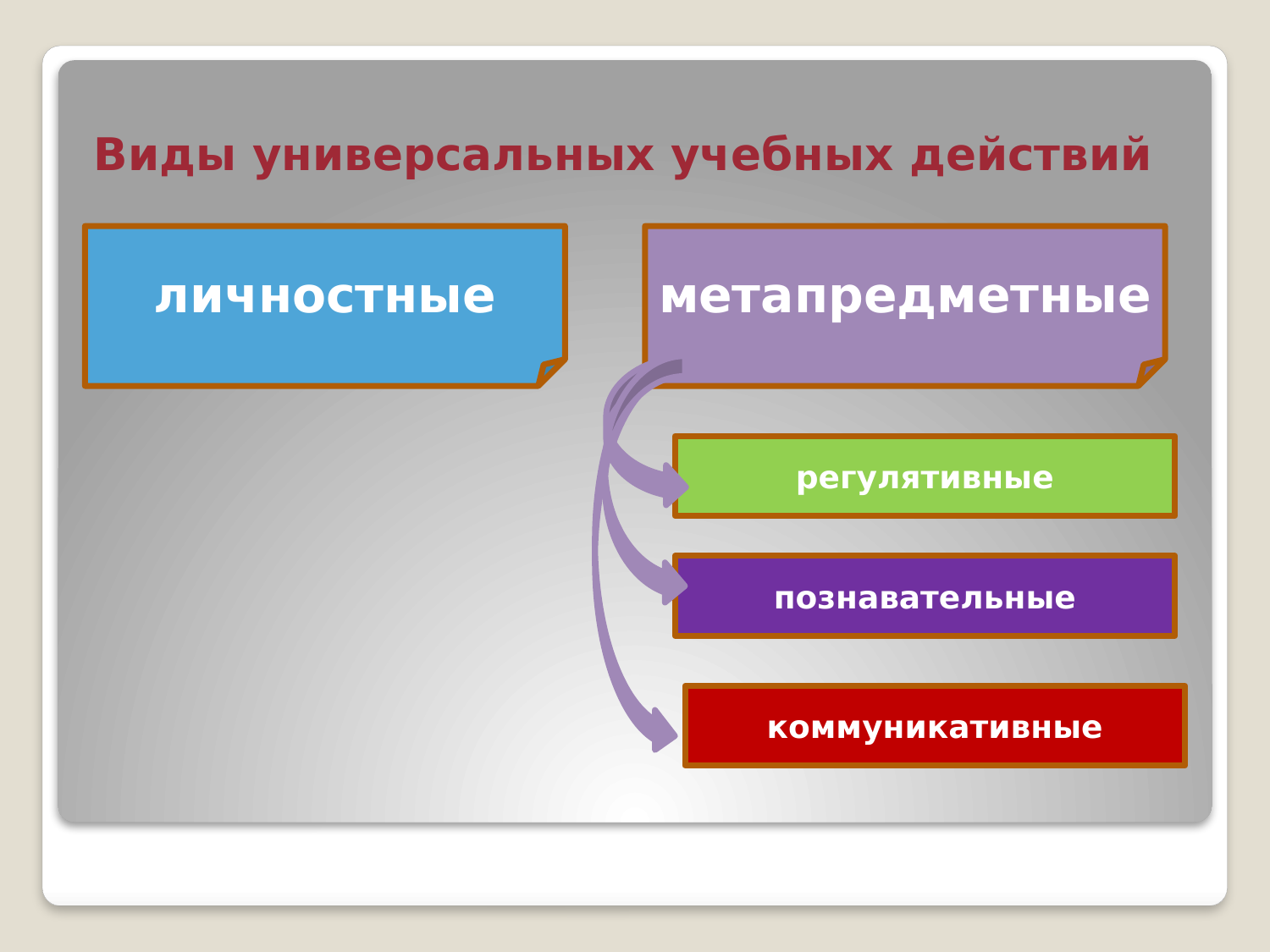

# Виды универсальных учебных действий
личностные
метапредметные

регулятивные
познавательные
коммуникативные